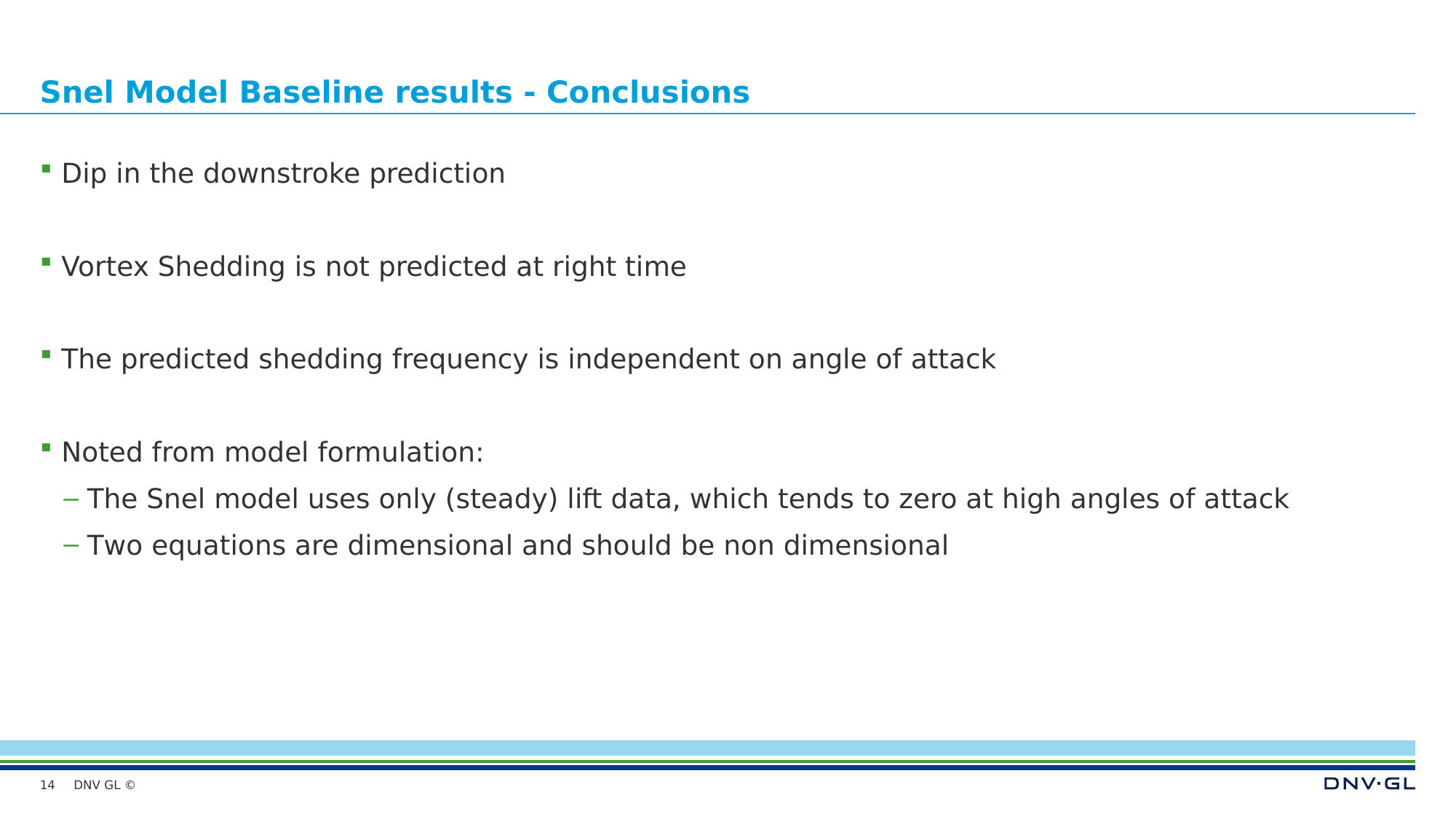

# Snel Model Baseline results - Conclusions
Dip in the downstroke prediction

Vortex Shedding is not predicted at right time

The predicted shedding frequency is independent on angle of attack

Noted from model formulation:
The Snel model uses only (steady) lift data, which tends to zero at high angles of attack
Two equations are dimensional and should be non dimensional

14